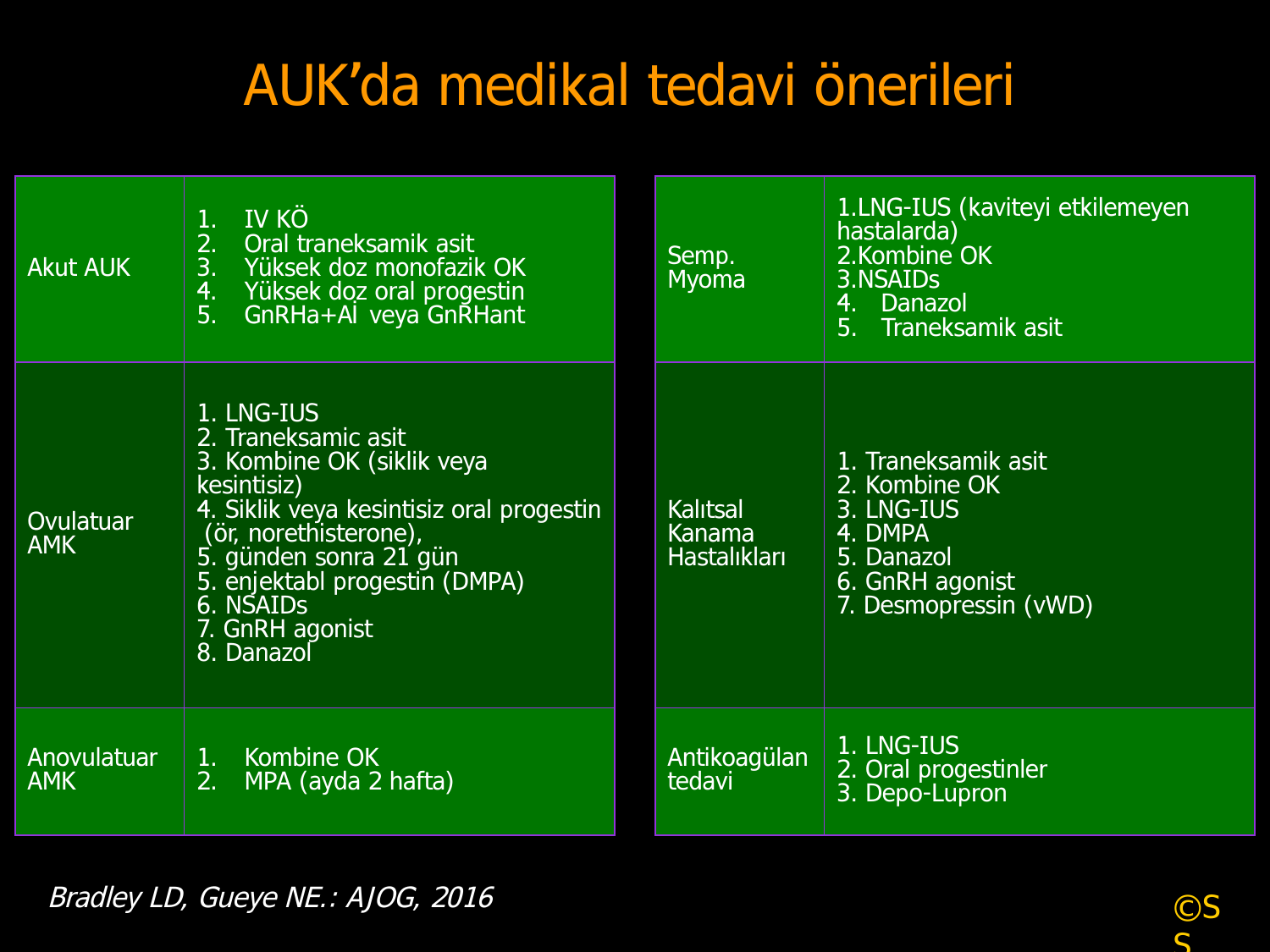

# AUK’da medikal tedavi önerileri
| Akut AUK | IV KÖ Oral traneksamik asit Yüksek doz monofazik OK Yüksek doz oral progestin GnRHa+Aİ veya GnRHant |
| --- | --- |
| Ovulatuar AMK | 1. LNG-IUS 2. Traneksamic asit 3. Kombine OK (siklik veya kesintisiz) 4. Siklik veya kesintisiz oral progestin (ör, norethisterone), 5. günden sonra 21 gün 5. enjektabl progestin (DMPA) 6. NSAIDs 7. GnRH agonist 8. Danazol |
| Anovulatuar AMK | Kombine OK MPA (ayda 2 hafta) |
| Semp. Myoma | LNG-IUS (kaviteyi etkilemeyen hastalarda) Kombine OK NSAIDs 4. Danazol 5. Traneksamik asit |
| --- | --- |
| Kalıtsal Kanama Hastalıkları | 1. Traneksamik asit 2. Kombine OK 3. LNG-IUS 4. DMPA 5. Danazol 6. GnRH agonist 7. Desmopressin (vWD) |
| Antikoagülan tedavi | 1. LNG-IUS 2. Oral progestinler 3. Depo-Lupron |
Bradley LD, Gueye NE.: AJOG, 2016